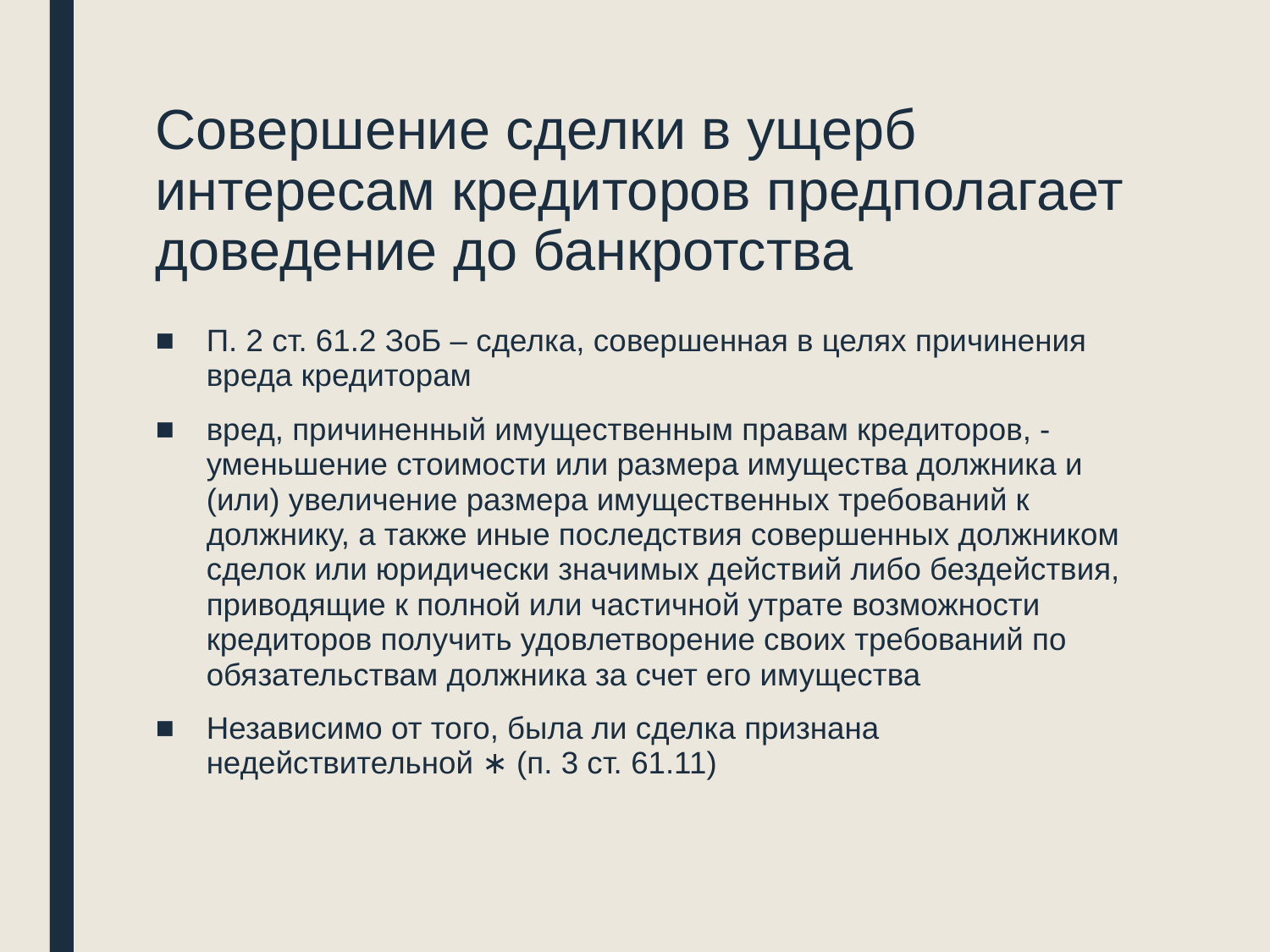

# Совершение сделки в ущерб интересам кредиторов предполагает доведение до банкротства
П. 2 ст. 61.2 ЗоБ – сделка, совершенная в целях причинения вреда кредиторам
вред, причиненный имущественным правам кредиторов, - уменьшение стоимости или размера имущества должника и (или) увеличение размера имущественных требований к должнику, а также иные последствия совершенных должником сделок или юридически значимых действий либо бездействия, приводящие к полной или частичной утрате возможности кредиторов получить удовлетворение своих требований по обязательствам должника за счет его имущества
Независимо от того, была ли сделка признана недействительной ∗ (п. 3 ст. 61.11)